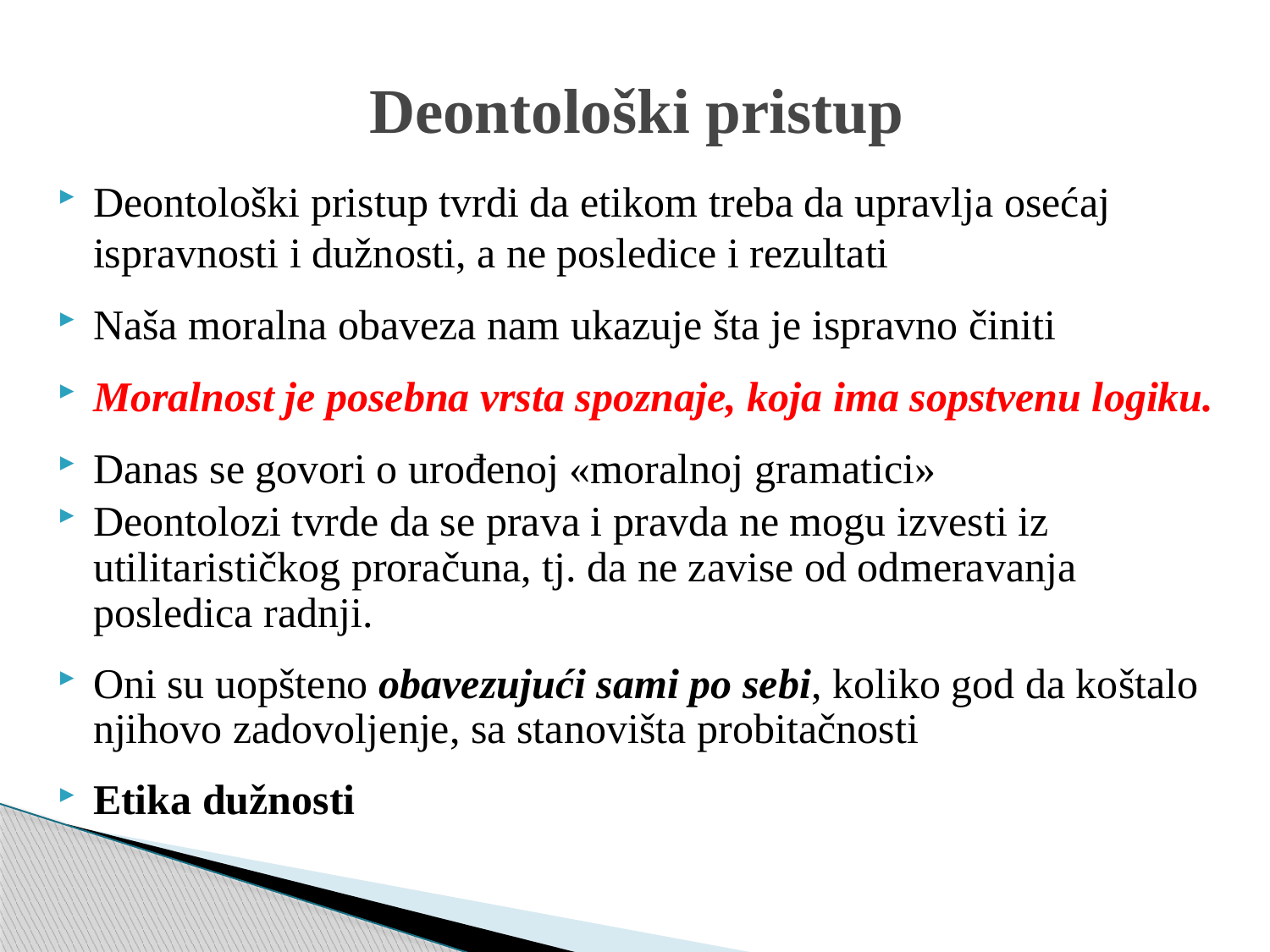

Deontološki pristup
Deontološki pristup tvrdi da etikom treba da upravlja osećaj ispravnosti i dužnosti, a ne posledice i rezultati
Naša moralna obaveza nam ukazuje šta je ispravno činiti
Moralnost je posebna vrsta spoznaje, koja ima sopstvenu logiku.
Danas se govori o urođenoj «moralnoj gramatici»
Deontolozi tvrde da se prava i pravda ne mogu izvesti iz utilitarističkog proračuna, tj. da ne zavise od odmeravanja posledica radnji.
Oni su uopšteno obavezujući sami po sebi, koliko god da koštalo njihovo zadovoljenje, sa stanovišta probitačnosti
Etika dužnosti